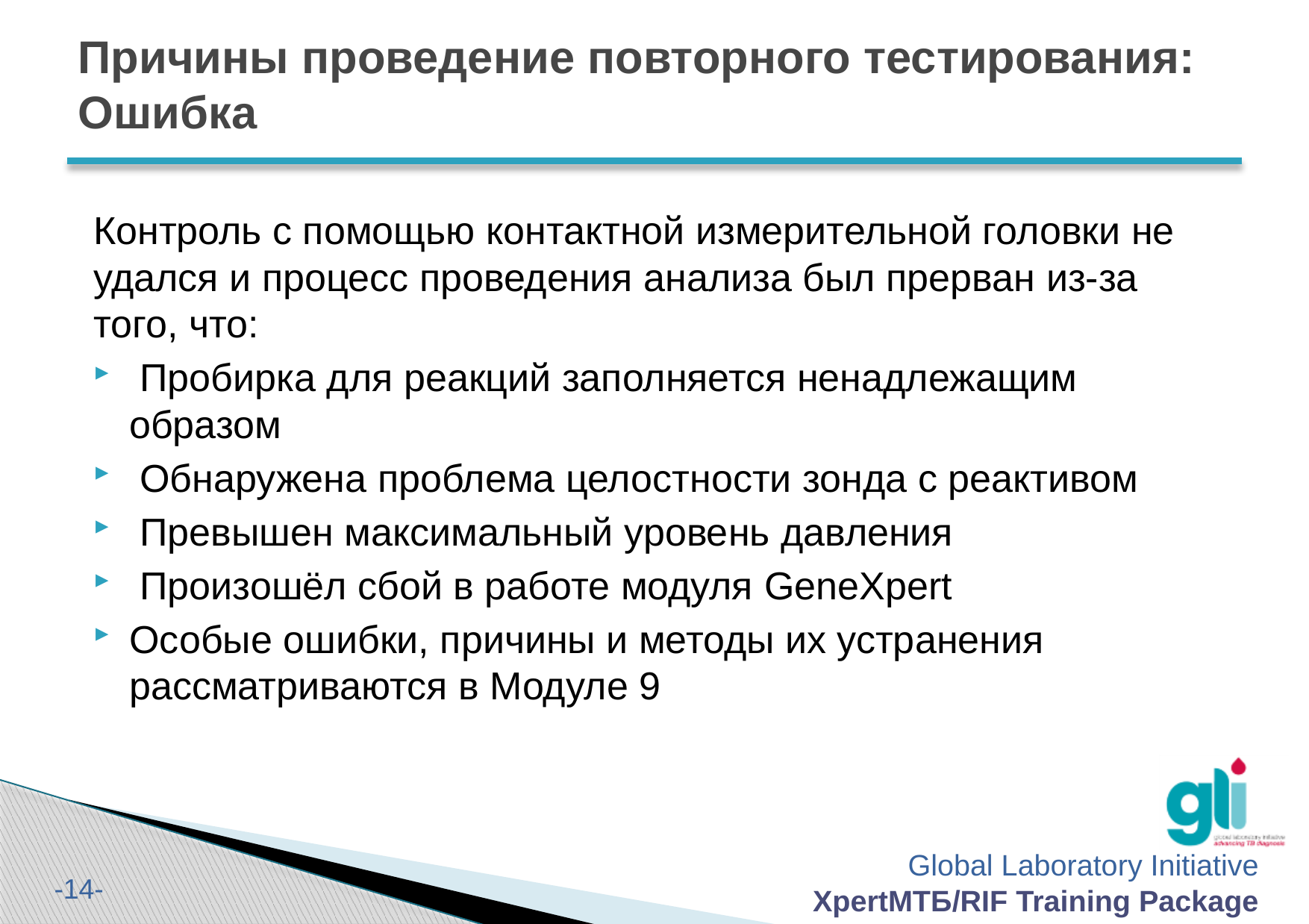

# Причины проведение повторного тестирования: Ошибка
Контроль с помощью контактной измерительной головки не удался и процесс проведения анализа был прерван из-за того, что:
 Пробирка для реакций заполняется ненадлежащим образом
 Обнаружена проблема целостности зонда с реактивом
 Превышен максимальный уровень давления
 Произошёл сбой в работе модуля GeneXpert
Особые ошибки, причины и методы их устранения рассматриваются в Модуле 9